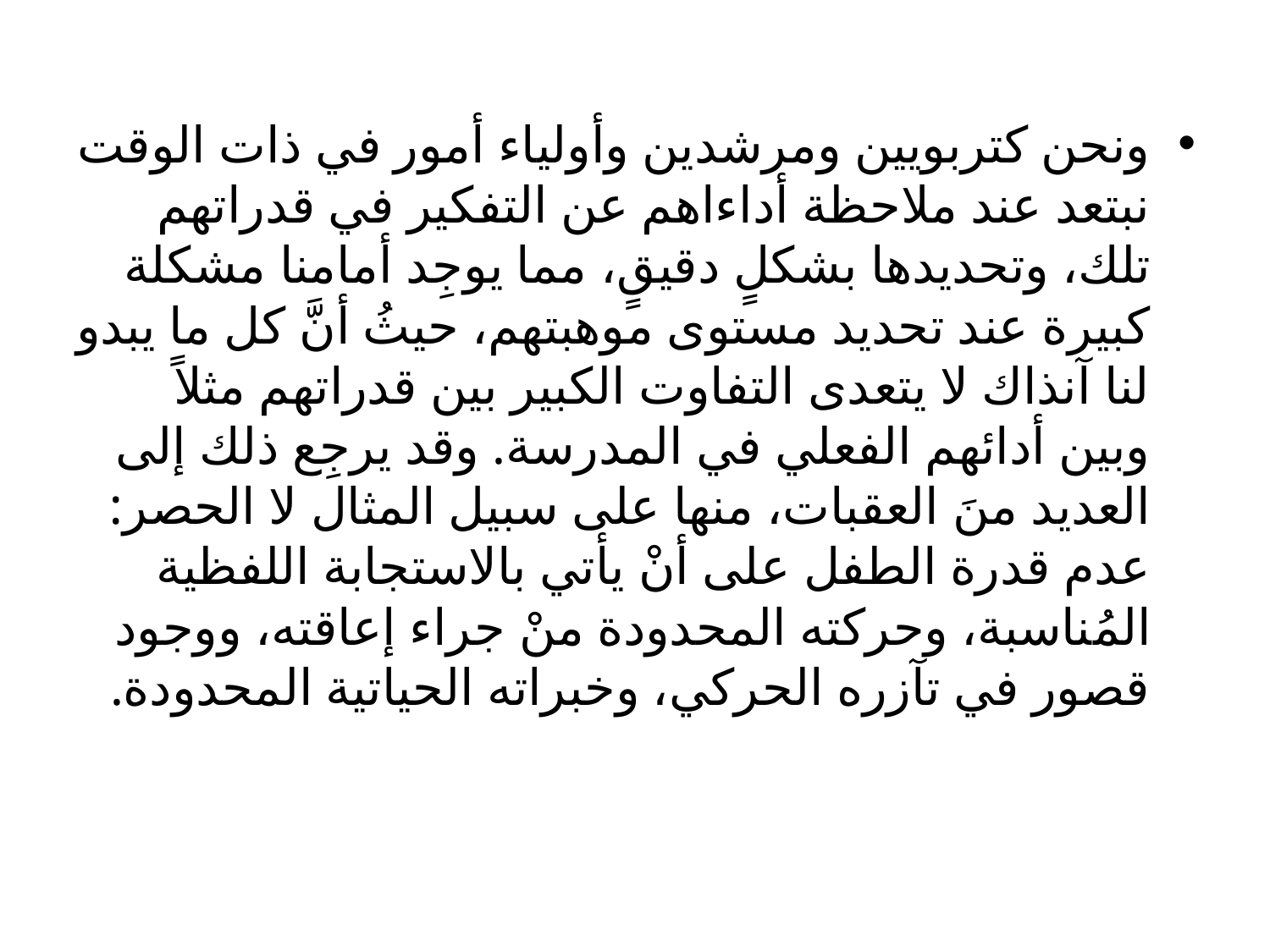

ونحن كتربويين ومرشدين وأولياء أمور في ذات الوقت نبتعد عند ملاحظة أداءاهم عن التفكير في قدراتهم تلك، وتحديدها بشكلٍ دقيقٍ، مما يوجِد أمامنا مشكلة كبيرة عند تحديد مستوى موهبتهم، حيثُ أنَّ كل ما يبدو لنا آنذاك لا يتعدى التفاوت الكبير بين قدراتهم مثلاً وبين أدائهم الفعلي في المدرسة. وقد يرجِع ذلك إلى العديد منَ العقبات، منها على سبيل المثال لا الحصر: عدم قدرة الطفل على أنْ يأتي بالاستجابة اللفظية المُناسبة، وحركته المحدودة منْ جراء إعاقته، ووجود قصور في تآزره الحركي، وخبراته الحياتية المحدودة.